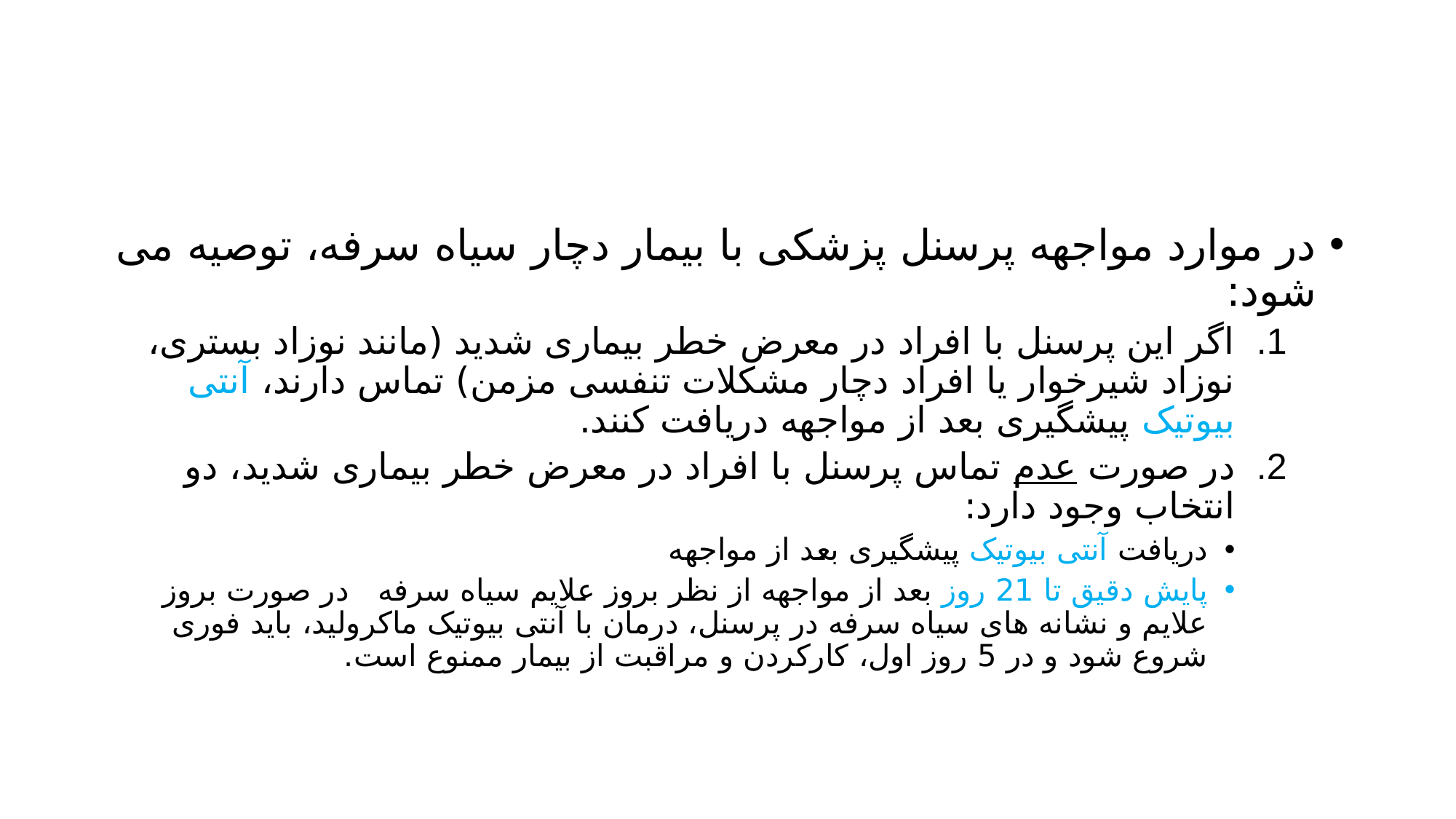

#
در موارد مواجهه پرسنل پزشکی با بیمار دچار سیاه سرفه، توصیه می شود:
اگر این پرسنل با افراد در معرض خطر بیماری شدید (مانند نوزاد بستری، نوزاد شیرخوار یا افراد دچار مشکلات تنفسی مزمن) تماس دارند، آنتی بیوتیک پیشگیری بعد از مواجهه دریافت کنند.
در صورت عدم تماس پرسنل با افراد در معرض خطر بیماری شدید، دو انتخاب وجود دارد:
دریافت آنتی بیوتیک پیشگیری بعد از مواجهه
پایش دقیق تا 21 روز بعد از مواجهه از نظر بروز علایم سیاه سرفه   در صورت بروز علایم و نشانه های سیاه سرفه در پرسنل، درمان با آنتی بیوتیک ماکرولید، باید فوری شروع شود و در 5 روز اول، کارکردن و مراقبت از بیمار ممنوع است.